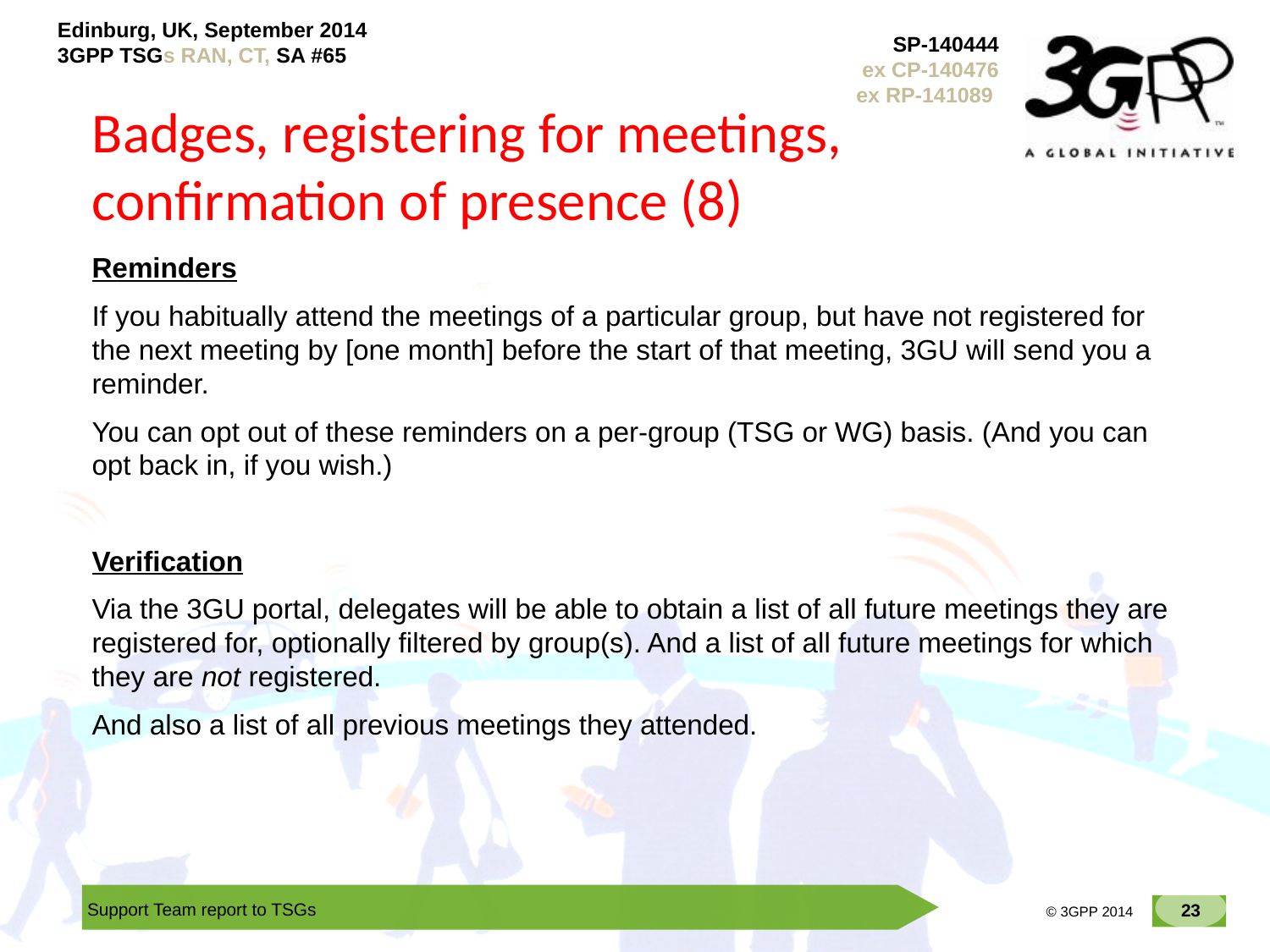

# Badges, registering for meetings, confirmation of presence (8)
Reminders
If you habitually attend the meetings of a particular group, but have not registered for the next meeting by [one month] before the start of that meeting, 3GU will send you a reminder.
You can opt out of these reminders on a per-group (TSG or WG) basis. (And you can opt back in, if you wish.)

Verification
Via the 3GU portal, delegates will be able to obtain a list of all future meetings they are registered for, optionally filtered by group(s). And a list of all future meetings for which they are not registered.
And also a list of all previous meetings they attended.